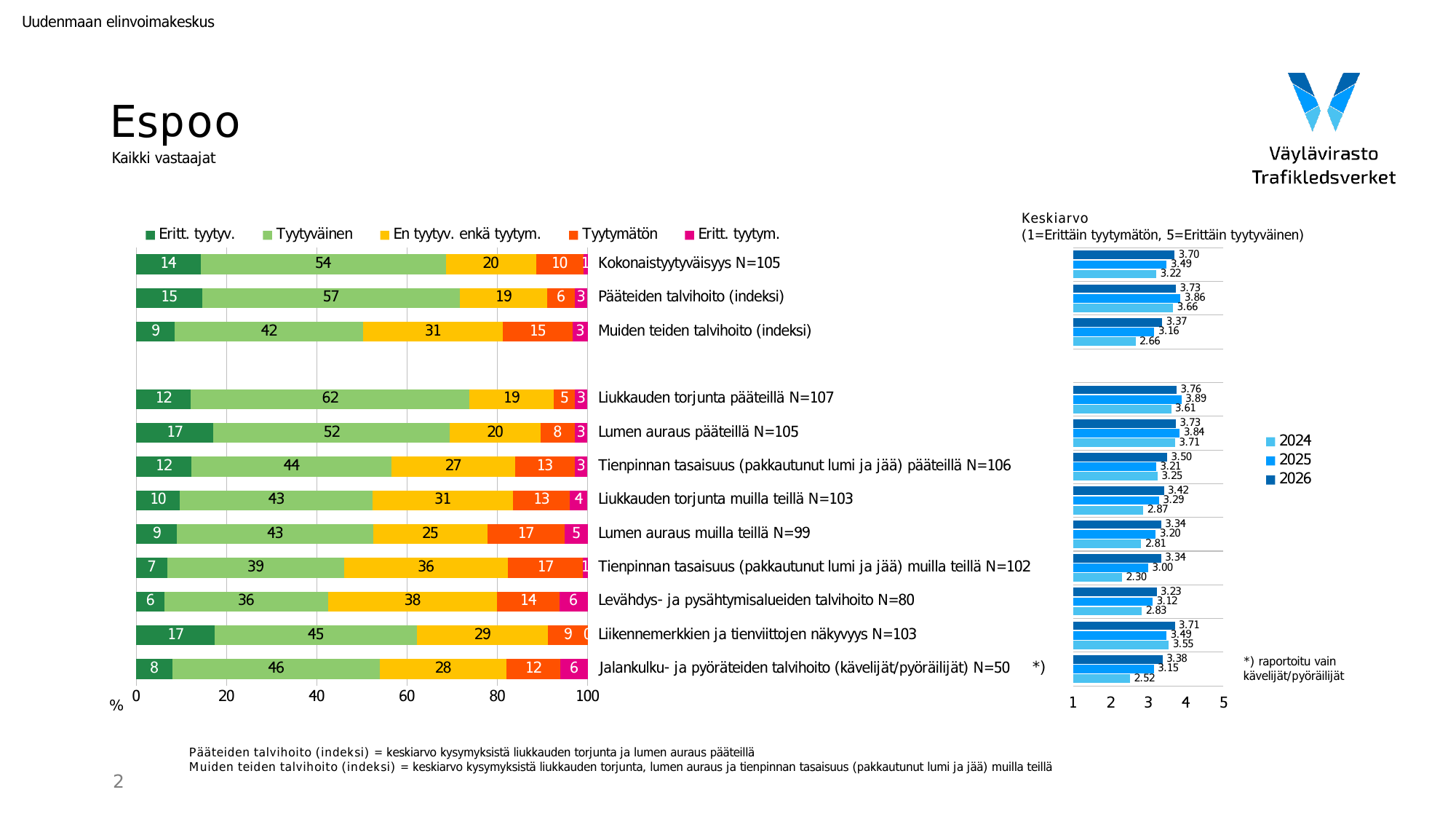

Uudenmaan elinvoimakeskus
# Espoo
Kaikki vastaajat
Keskiarvo
(1=Erittäin tyytymätön, 5=Erittäin tyytyväinen)

### Chart

| Category | Eritt. tyytyv. | Tyytyväinen | En tyytyv. enkä tyytym. | Tyytymätön | Eritt. tyytym. |
|---|---|---|---|---|---|
| Kokonaistyytyväisyys N=105 | 14.285714285714285 | 54.285714285714285 | 20.0 | 10.476190476190476 | 0.9523809523809524 |
| Pääteiden talvihoito (indeksi) | 14.622641509433961 | 57.075471698113205 | 19.339622641509433 | 6.132075471698113 | 2.830188679245283 |
| Muiden teiden talvihoito (indeksi) | 8.552631578947368 | 41.776315789473685 | 30.92105263157895 | 15.460526315789474 | 3.289473684210526 |
|  | None | None | None | None | None |
| Liukkauden torjunta pääteillä N=107 | 12.149532710280374 | 61.6822429906542 | 18.69158878504673 | 4.672897196261682 | 2.803738317757009 |
| Lumen auraus pääteillä N=105 | 17.142857142857142 | 52.38095238095239 | 20.0 | 7.6190476190476195 | 2.857142857142857 |
| Tienpinnan tasaisuus (pakkautunut lumi ja jää) pääteillä N=106 | 12.264150943396226 | 44.339622641509436 | 27.358490566037734 | 13.20754716981132 | 2.8301886792452833 |
| Liukkauden torjunta muilla teillä N=103 | 9.70873786407767 | 42.71844660194174 | 31.06796116504854 | 12.62135922330097 | 3.8834951456310676 |
| Lumen auraus muilla teillä N=99 | 9.090909090909092 | 43.43434343434344 | 25.252525252525253 | 17.17171717171717 | 5.05050505050505 |
| Tienpinnan tasaisuus (pakkautunut lumi ja jää) muilla teillä N=102 | 6.862745098039216 | 39.21568627450981 | 36.27450980392157 | 16.666666666666664 | 0.9803921568627451 |
| Levähdys- ja pysähtymisalueiden talvihoito N=80 | 6.25 | 36.25 | 37.5 | 13.750000000000002 | 6.25 |
| Liikennemerkkien ja tienviittojen näkyvyys N=103 | 17.475728155339805 | 44.66019417475729 | 29.126213592233007 | 8.737864077669903 | 0.0 |
| Jalankulku- ja pyöräteiden talvihoito (kävelijät/pyöräilijät) N=50 | 8.0 | 46.0 | 28.000000000000004 | 12.0 | 6.0 |

### Chart

| Category | 2026 | 2025 | 2024 |
|---|---|---|---|
*) raportoitu vain
kävelijät/pyöräilijät
*)
%
Pääteiden talvihoito (indeksi) = keskiarvo kysymyksistä liukkauden torjunta ja lumen auraus pääteillä
Muiden teiden talvihoito (indeksi) = keskiarvo kysymyksistä liukkauden torjunta, lumen auraus ja tienpinnan tasaisuus (pakkautunut lumi ja jää) muilla teillä

2